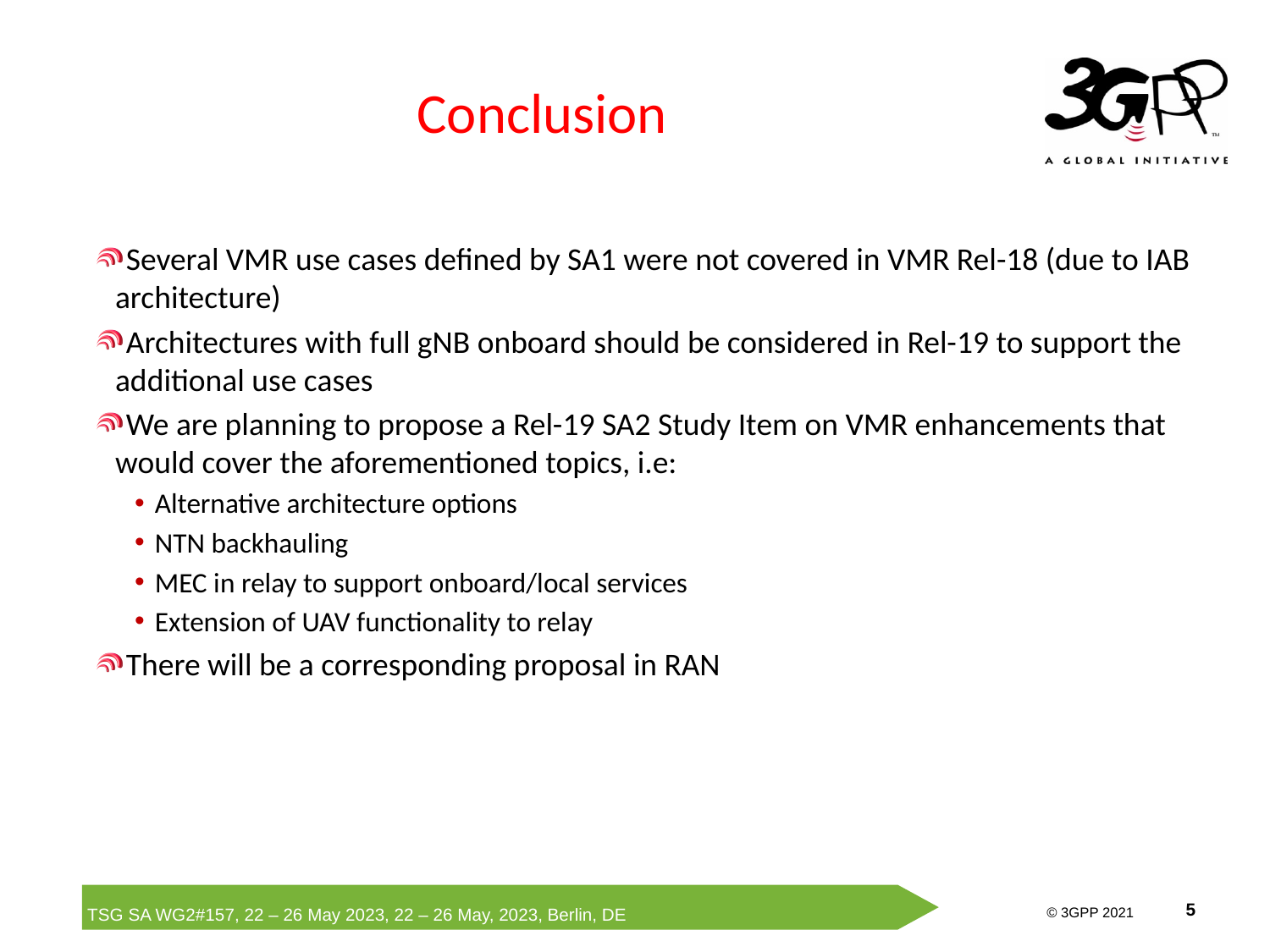

# Conclusion
Several VMR use cases defined by SA1 were not covered in VMR Rel-18 (due to IAB architecture)
Architectures with full gNB onboard should be considered in Rel-19 to support the additional use cases
We are planning to propose a Rel-19 SA2 Study Item on VMR enhancements that would cover the aforementioned topics, i.e:
Alternative architecture options
NTN backhauling
MEC in relay to support onboard/local services
Extension of UAV functionality to relay
There will be a corresponding proposal in RAN